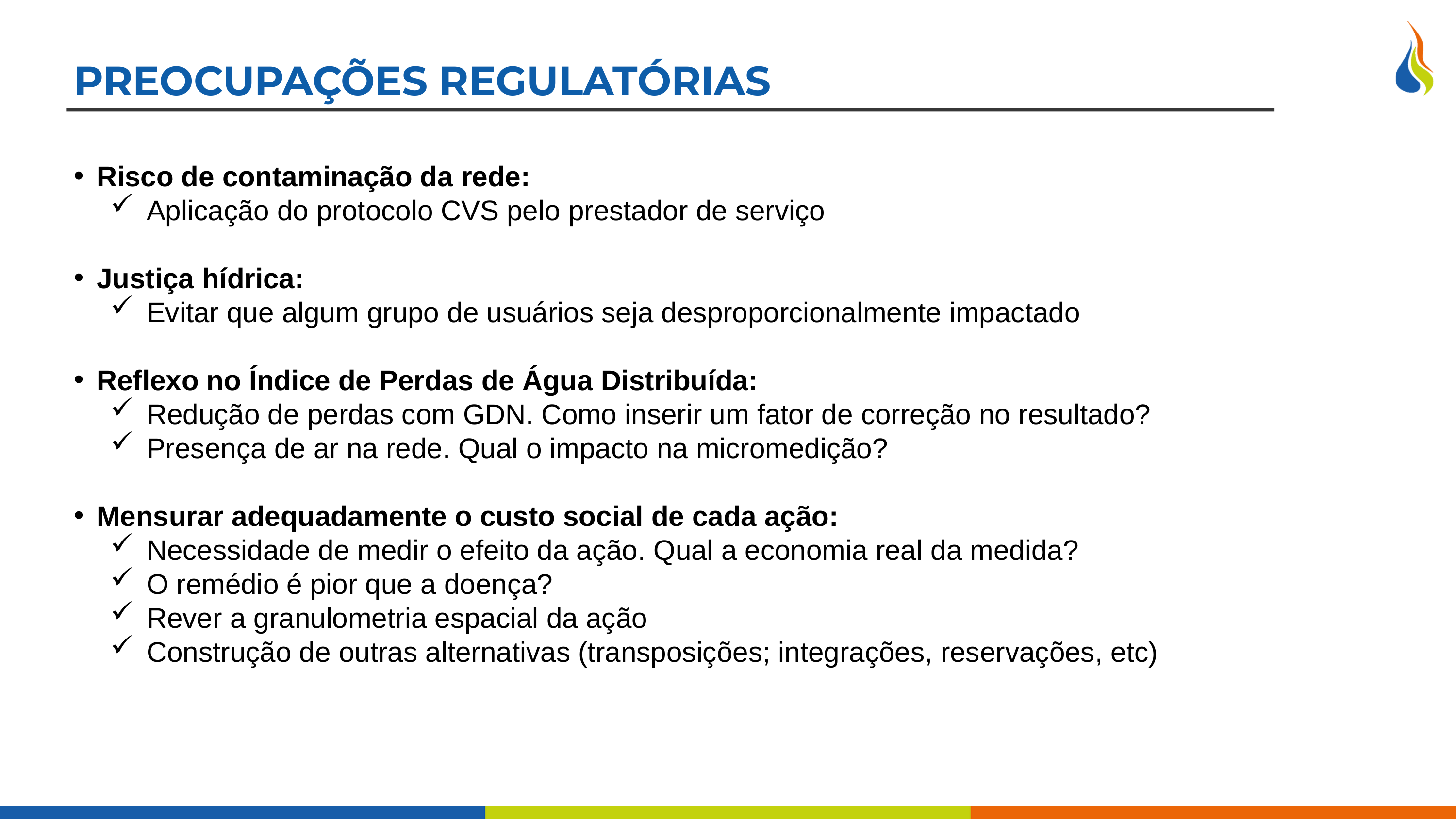

PREOCUPAÇÕES REGULATÓRIAS

Risco de contaminação da rede:
Aplicação do protocolo CVS pelo prestador de serviço

Justiça hídrica:
Evitar que algum grupo de usuários seja desproporcionalmente impactado

Reflexo no Índice de Perdas de Água Distribuída:
Redução de perdas com GDN. Como inserir um fator de correção no resultado?
Presença de ar na rede. Qual o impacto na micromedição?

Mensurar adequadamente o custo social de cada ação:
Necessidade de medir o efeito da ação. Qual a economia real da medida?
O remédio é pior que a doença?
Rever a granulometria espacial da ação
Construção de outras alternativas (transposições; integrações, reservações, etc)